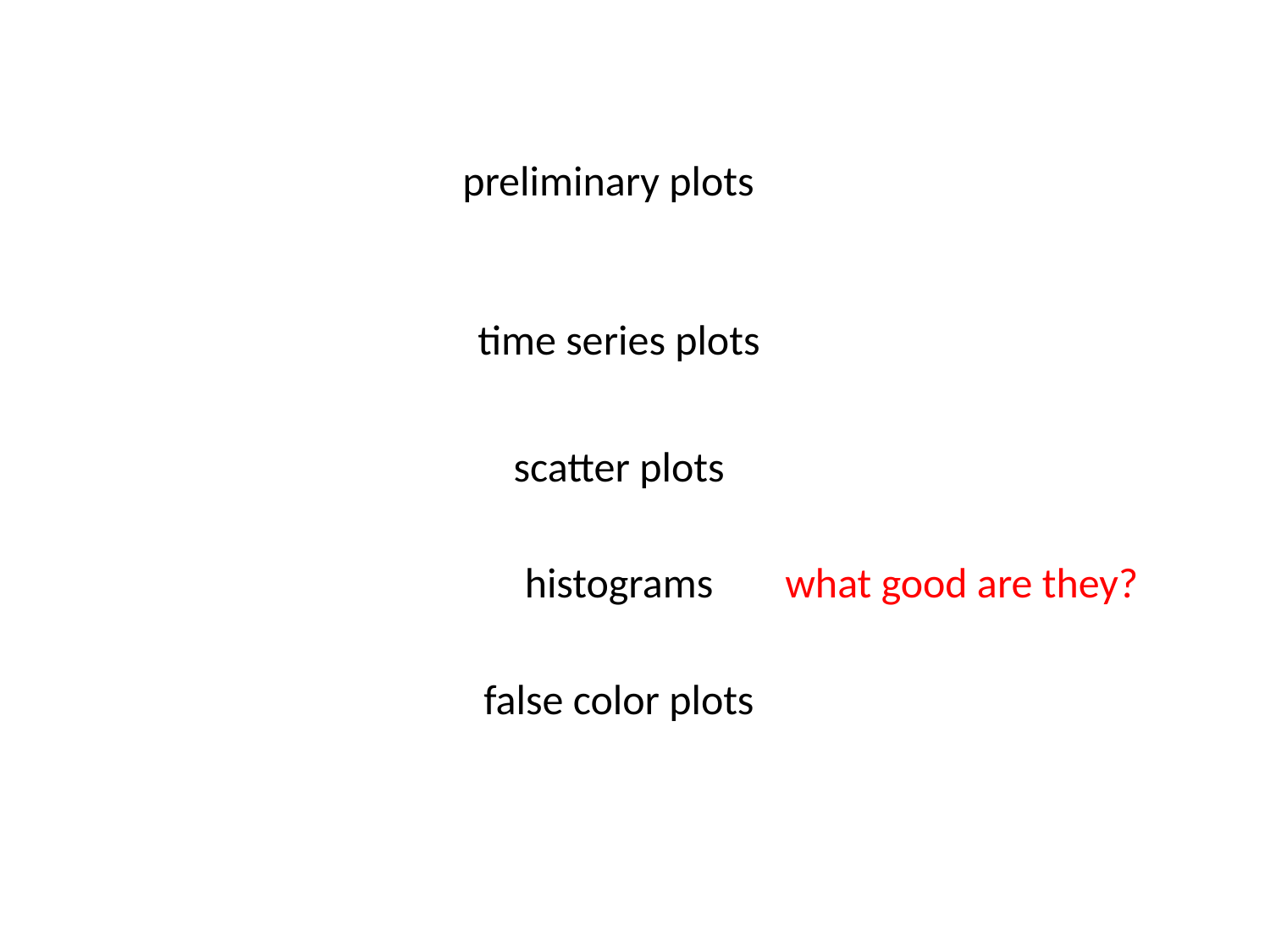

preliminary plots
time series plots
scatter plots
histograms
what good are they?
false color plots